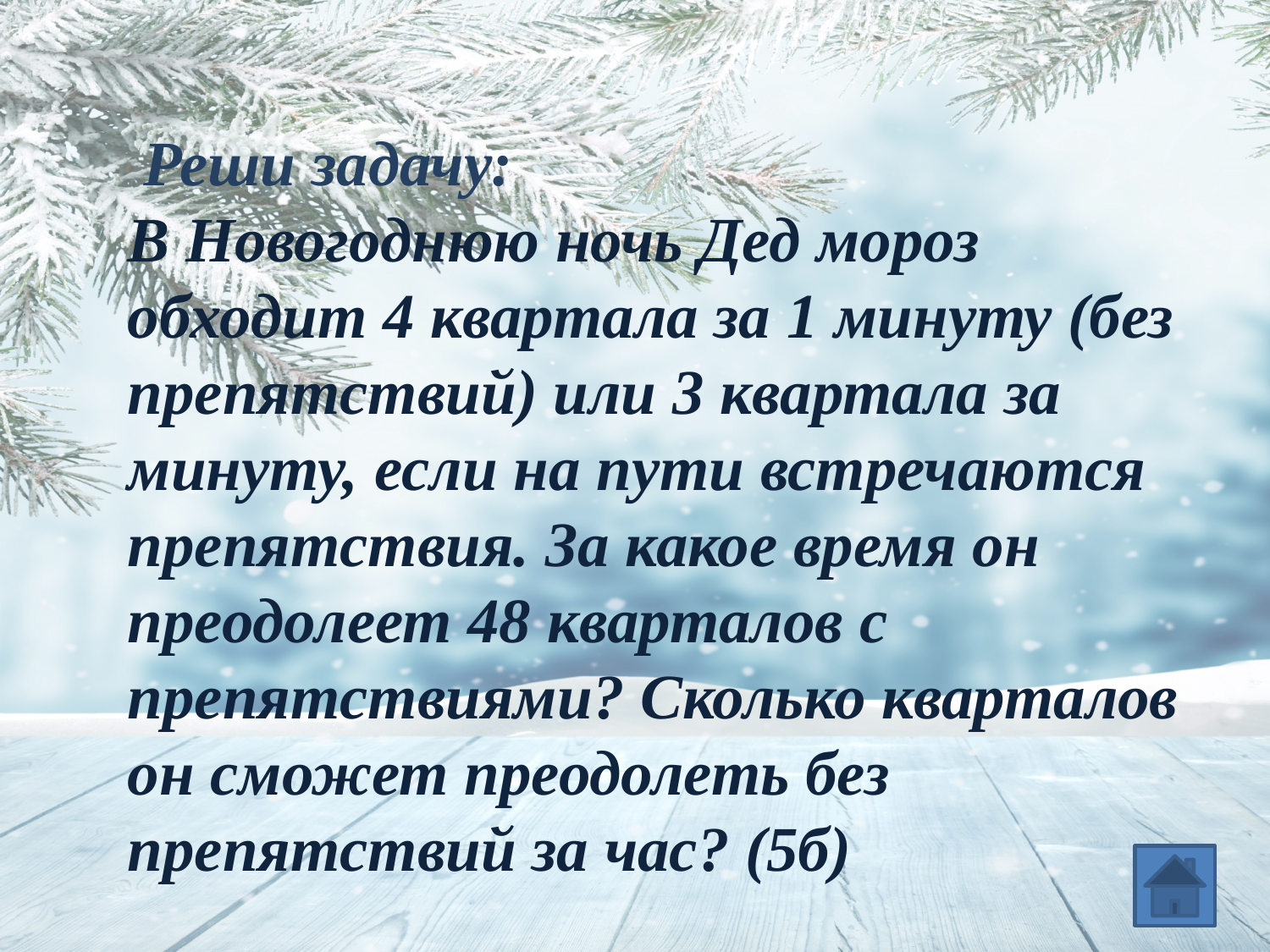

Реши задачу:
В Новогоднюю ночь Дед мороз обходит 4 квартала за 1 минуту (без препятствий) или 3 квартала за минуту, если на пути встречаются препятствия. За какое время он преодолеет 48 кварталов с препятствиями? Сколько кварталов он сможет преодолеть без препятствий за час? (5б)